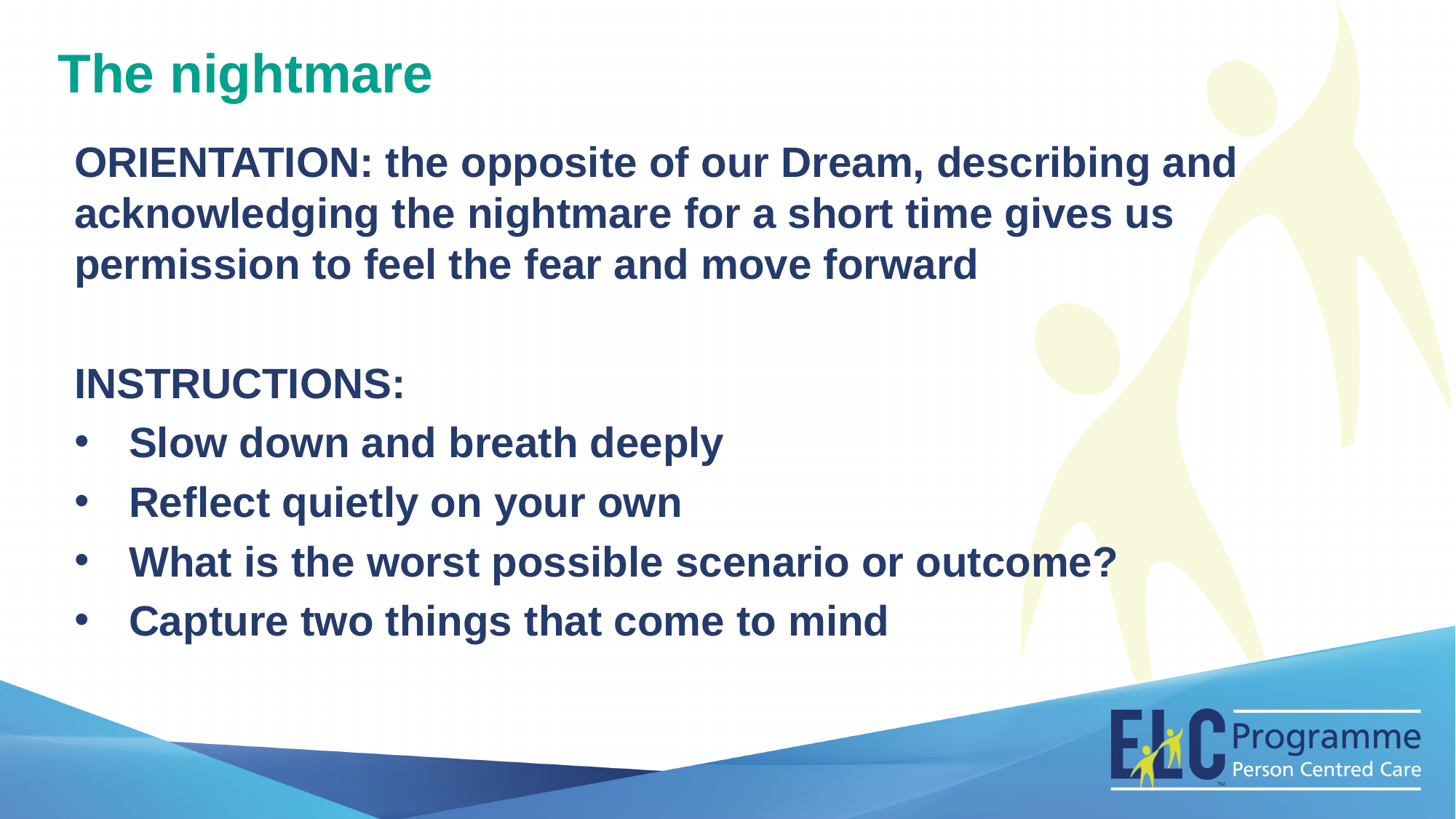

The nightmare
ORIENTATION: the opposite of our Dream, describing and acknowledging the nightmare for a short time gives us permission to feel the fear and move forward

INSTRUCTIONS:
Slow down and breath deeply
Reflect quietly on your own
What is the worst possible scenario or outcome?
Capture two things that come to mind